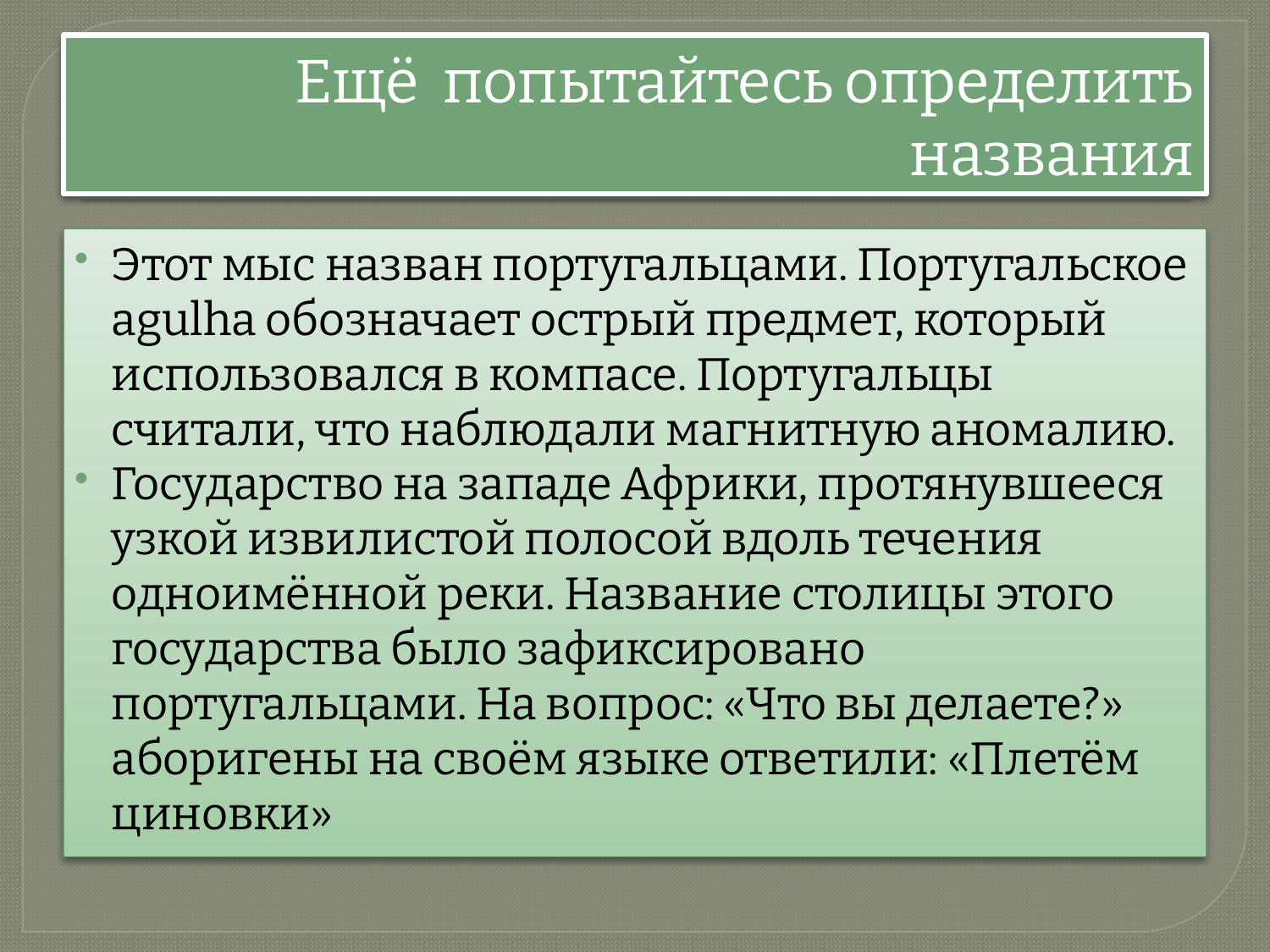

# Ещё  попытайтесь определить названия
Этот мыс назван португальцами. Португальское agulha обозначает острый предмет, который использовался в компасе. Португальцы считали, что наблюдали магнитную аномалию.
Государство на западе Африки, протянувшееся узкой извилистой полосой вдоль течения одноимённой реки. Название столицы этого государства было зафиксировано португальцами. На вопрос: «Что вы делаете?» аборигены на своём языке ответили: «Плетём циновки»